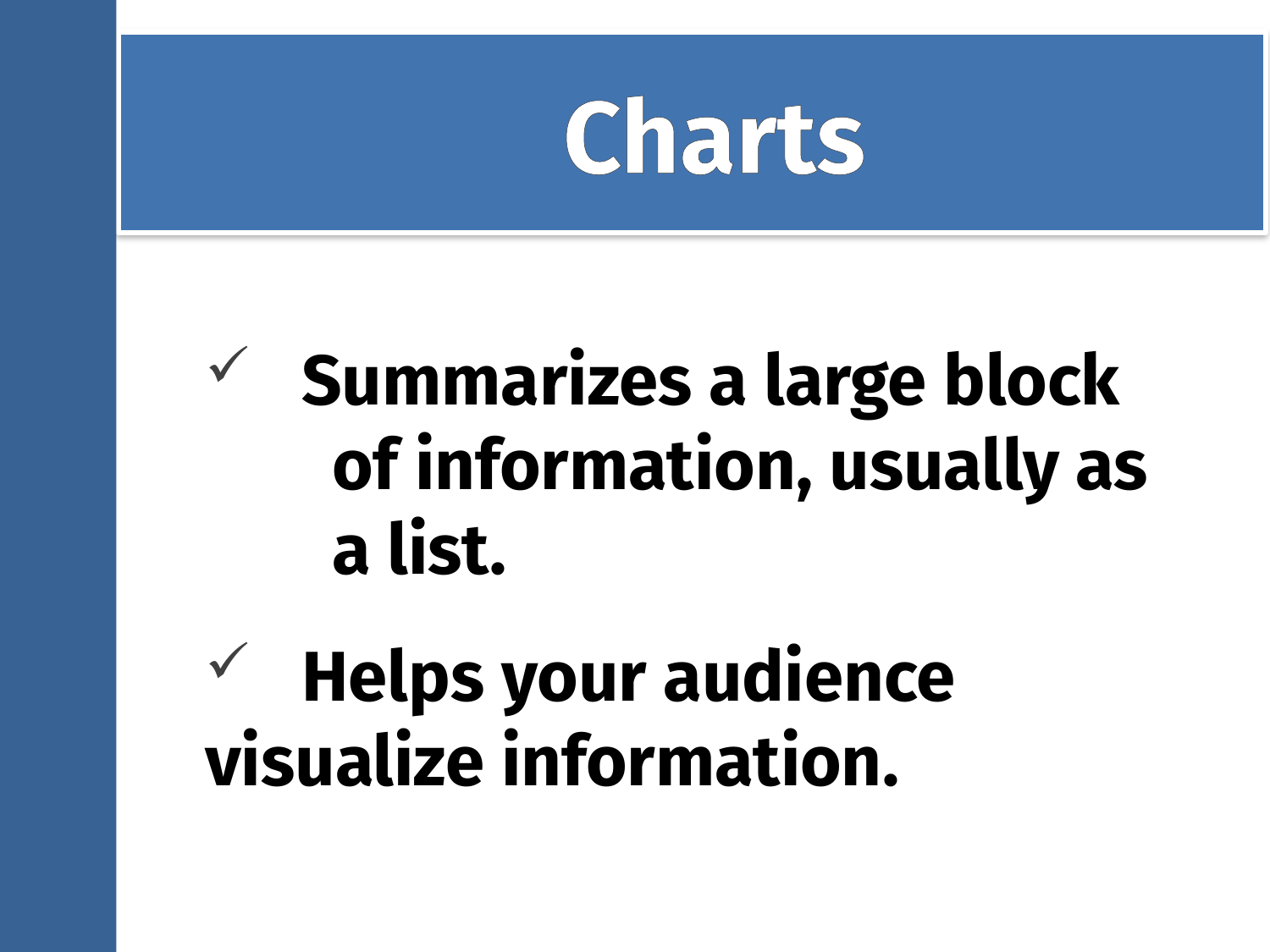

# Charts
   Summarizes a large block   	of information, usually as 	a list.
   Helps your audience 	visualize information.